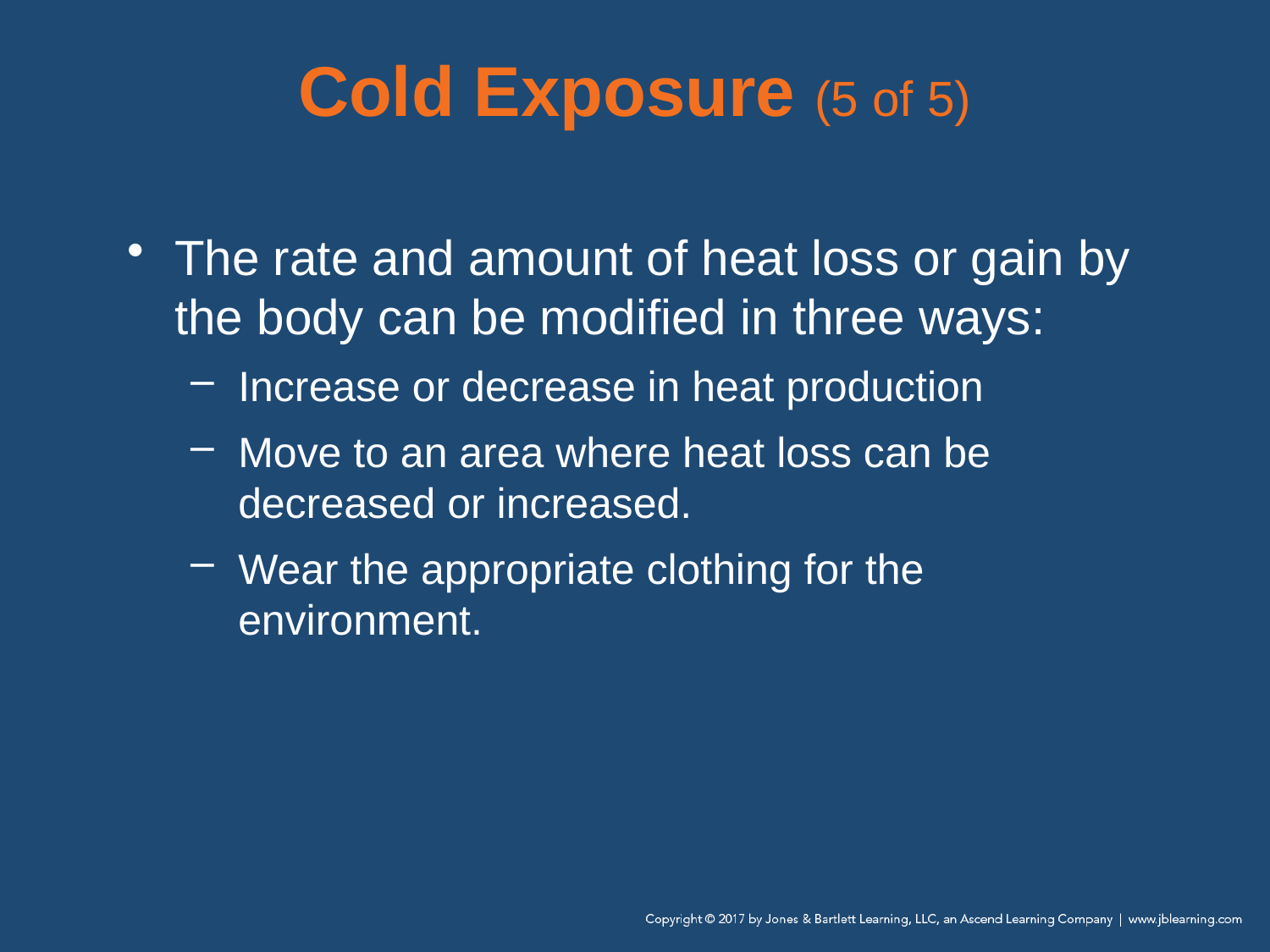

# Cold Exposure (5 of 5)
The rate and amount of heat loss or gain by the body can be modified in three ways:
Increase or decrease in heat production
Move to an area where heat loss can be decreased or increased.
Wear the appropriate clothing for the environment.